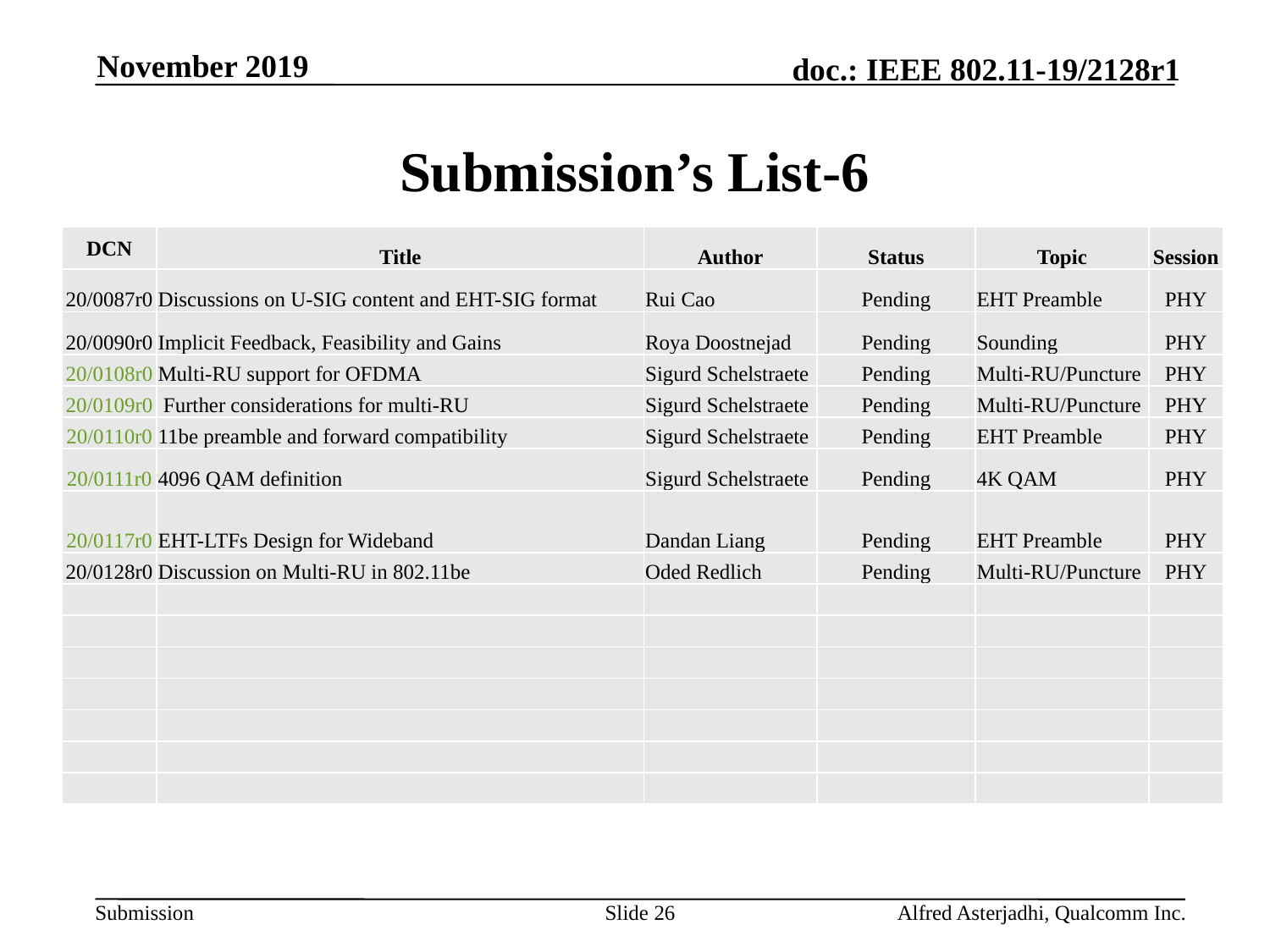

November 2019
# Submission’s List-6
| DCN | Title | Author | Status | Topic | Session |
| --- | --- | --- | --- | --- | --- |
| 20/0087r0 | Discussions on U-SIG content and EHT-SIG format | Rui Cao | Pending | EHT Preamble | PHY |
| 20/0090r0 | Implicit Feedback, Feasibility and Gains | Roya Doostnejad | Pending | Sounding | PHY |
| 20/0108r0 | Multi-RU support for OFDMA | Sigurd Schelstraete | Pending | Multi-RU/Puncture | PHY |
| 20/0109r0 | Further considerations for multi-RU | Sigurd Schelstraete | Pending | Multi-RU/Puncture | PHY |
| 20/0110r0 | 11be preamble and forward compatibility | Sigurd Schelstraete | Pending | EHT Preamble | PHY |
| 20/0111r0 | 4096 QAM definition | Sigurd Schelstraete | Pending | 4K QAM | PHY |
| 20/0117r0 | EHT-LTFs Design for Wideband | Dandan Liang | Pending | EHT Preamble | PHY |
| 20/0128r0 | Discussion on Multi-RU in 802.11be | Oded Redlich | Pending | Multi-RU/Puncture | PHY |
|  |  |  |  |  |  |
|  |  |  |  |  |  |
|  |  |  |  |  |  |
|  |  |  |  |  |  |
|  |  |  |  |  |  |
|  |  |  |  |  |  |
|  |  |  |  |  |  |
Slide 26
Alfred Asterjadhi, Qualcomm Inc.